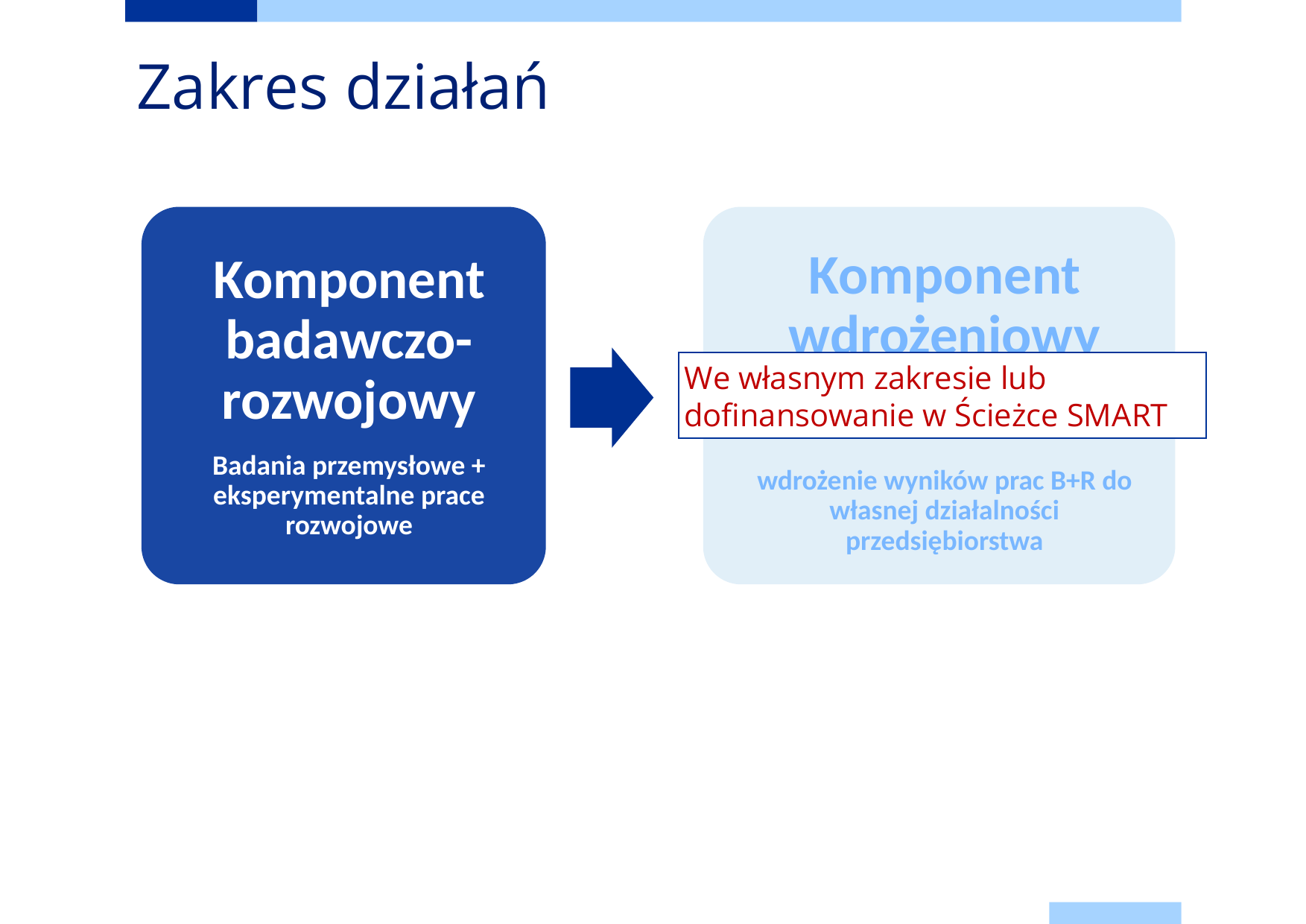

Zakres działań
Komponent badawczo-rozwojowy
Badania przemysłowe + eksperymentalne prace rozwojowe

Komponent wdrożeniowy

wdrożenie wyników prac B+R do własnej działalności przedsiębiorstwa
We własnym zakresie lub dofinansowanie w Ścieżce SMART